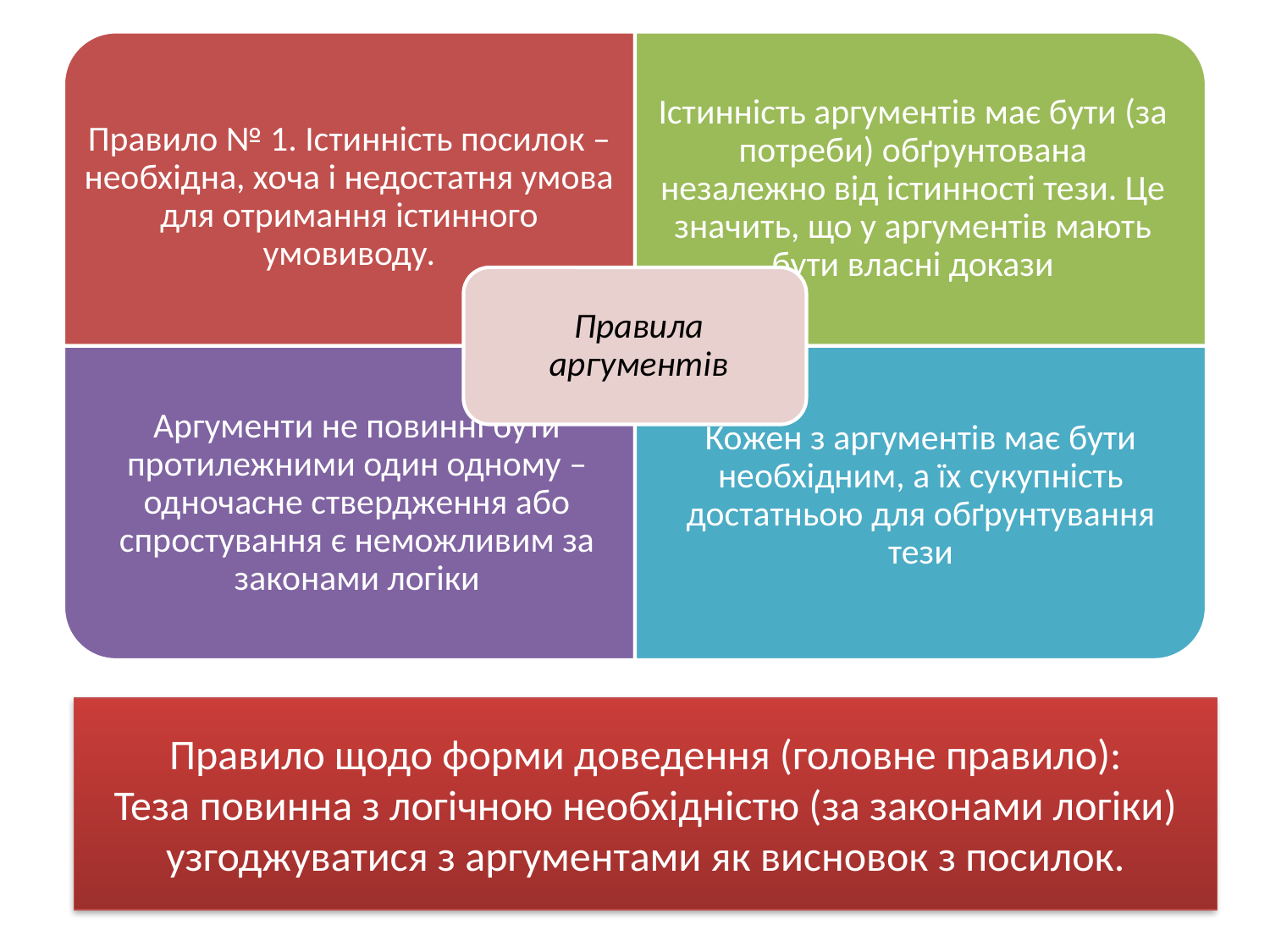

Правило № 1. Істинність посилок – необхідна, хоча і недостатня умова для отримання істинного умовиводу.
Істинність аргументів має бути (за потреби) обґрунтована незалежно від істинності тези. Це значить, що у аргументів мають бути власні докази
Аргументи не повинні бути протилежними один одному – одночасне ствердження або спростування є неможливим за законами логіки
Кожен з аргументів має бути необхідним, а їх сукупність достатньою для обґрунтування тези
Правила аргументів
# Правило щодо форми доведення (головне правило): Теза повинна з логічною необхідністю (за законами логіки) узгоджуватися з аргументами як висновок з посилок.